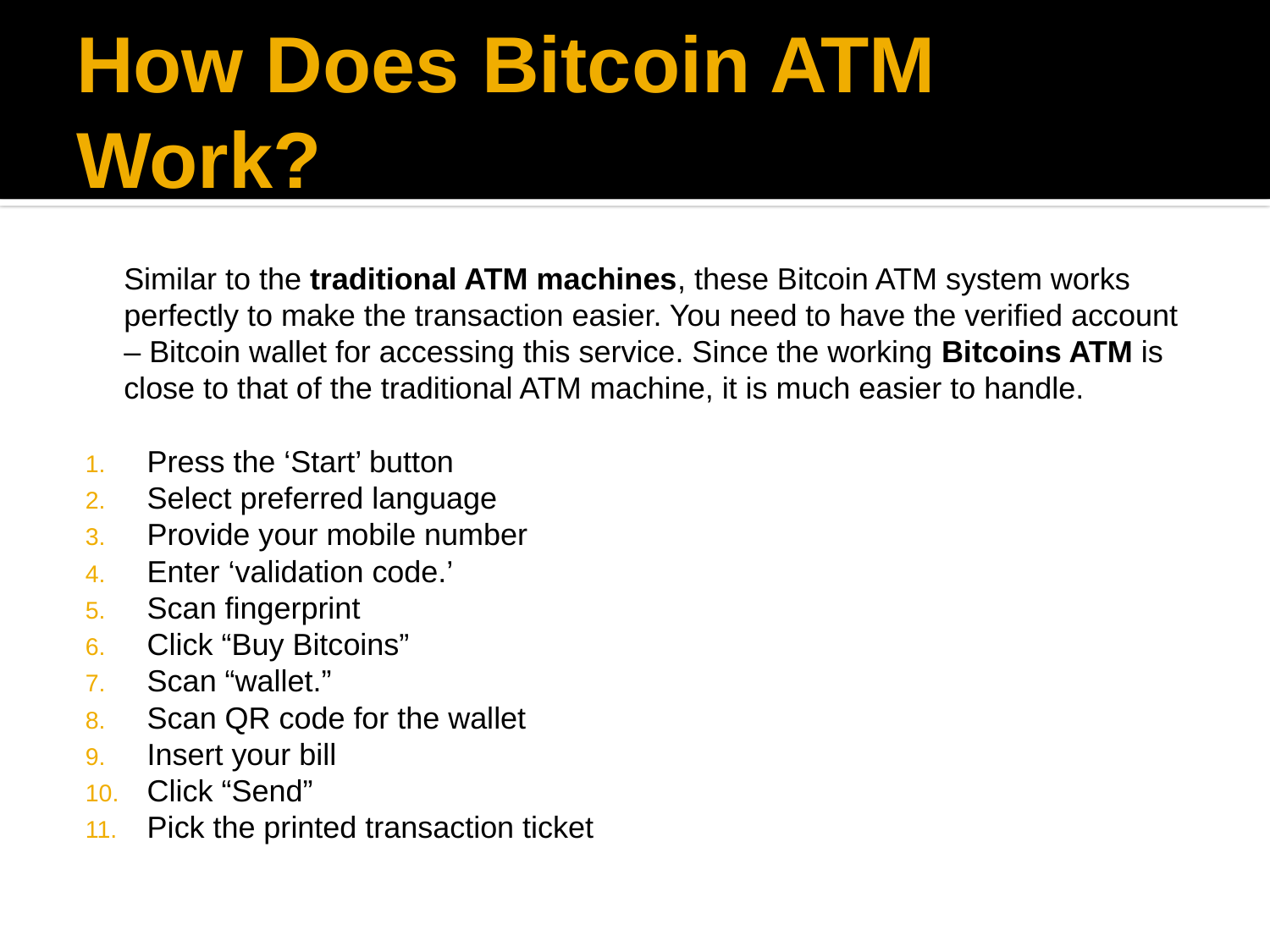

# How Does Bitcoin ATM Work?
	Similar to the traditional ATM machines, these Bitcoin ATM system works perfectly to make the transaction easier. You need to have the verified account – Bitcoin wallet for accessing this service. Since the working Bitcoins ATM is close to that of the traditional ATM machine, it is much easier to handle.

Press the ‘Start’ button
Select preferred language
Provide your mobile number
Enter ‘validation code.’
Scan fingerprint
Click “Buy Bitcoins”
Scan “wallet.”
Scan QR code for the wallet
Insert your bill
Click “Send”
Pick the printed transaction ticket